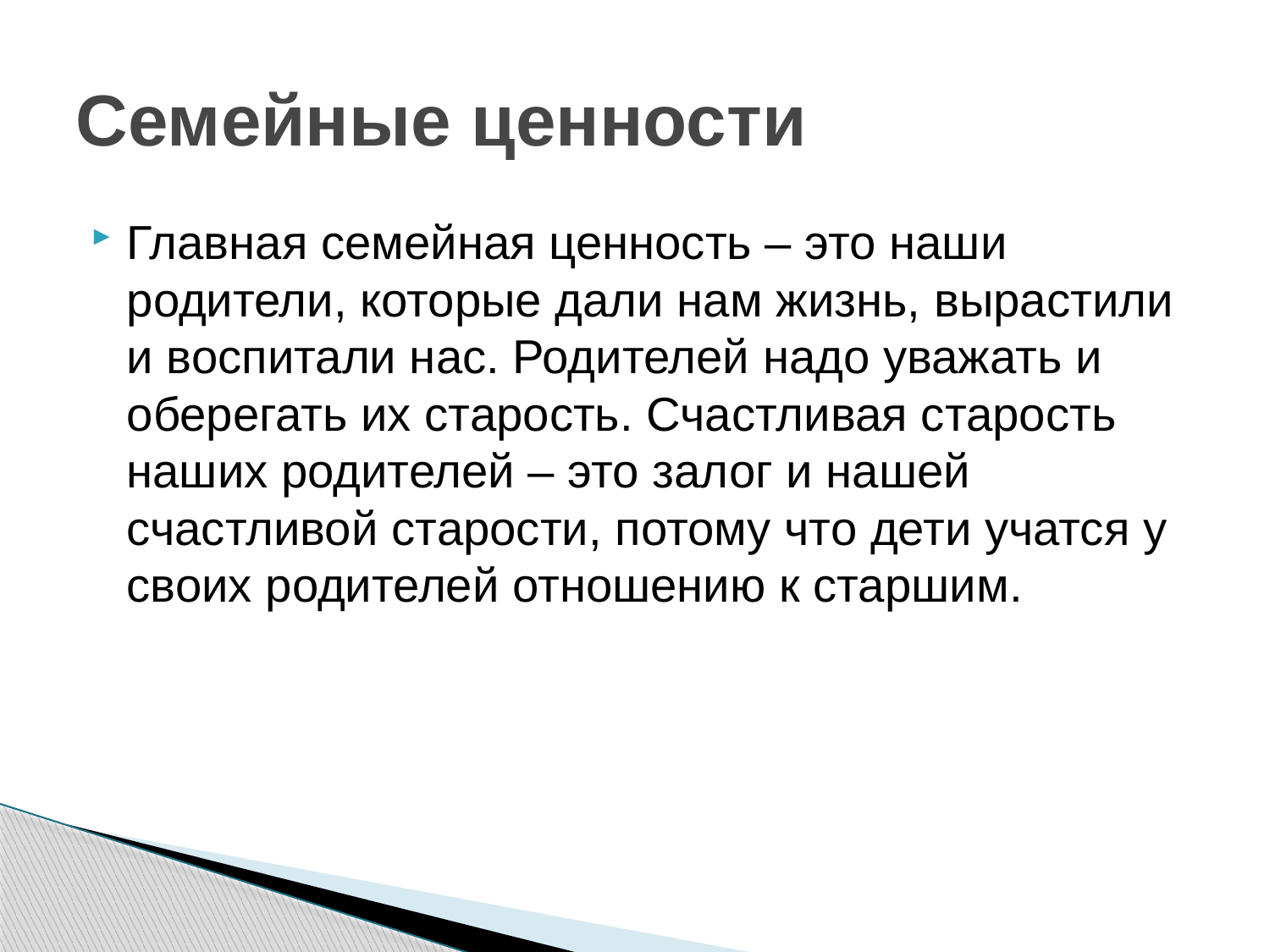

# Семейные ценности
Главная семейная ценность – это наши родители, которые дали нам жизнь, вырастили и воспитали нас. Родителей надо уважать и оберегать их старость. Счастливая старость наших родителей – это залог и нашей счастливой старости, потому что дети учатся у своих родителей отношению к старшим.